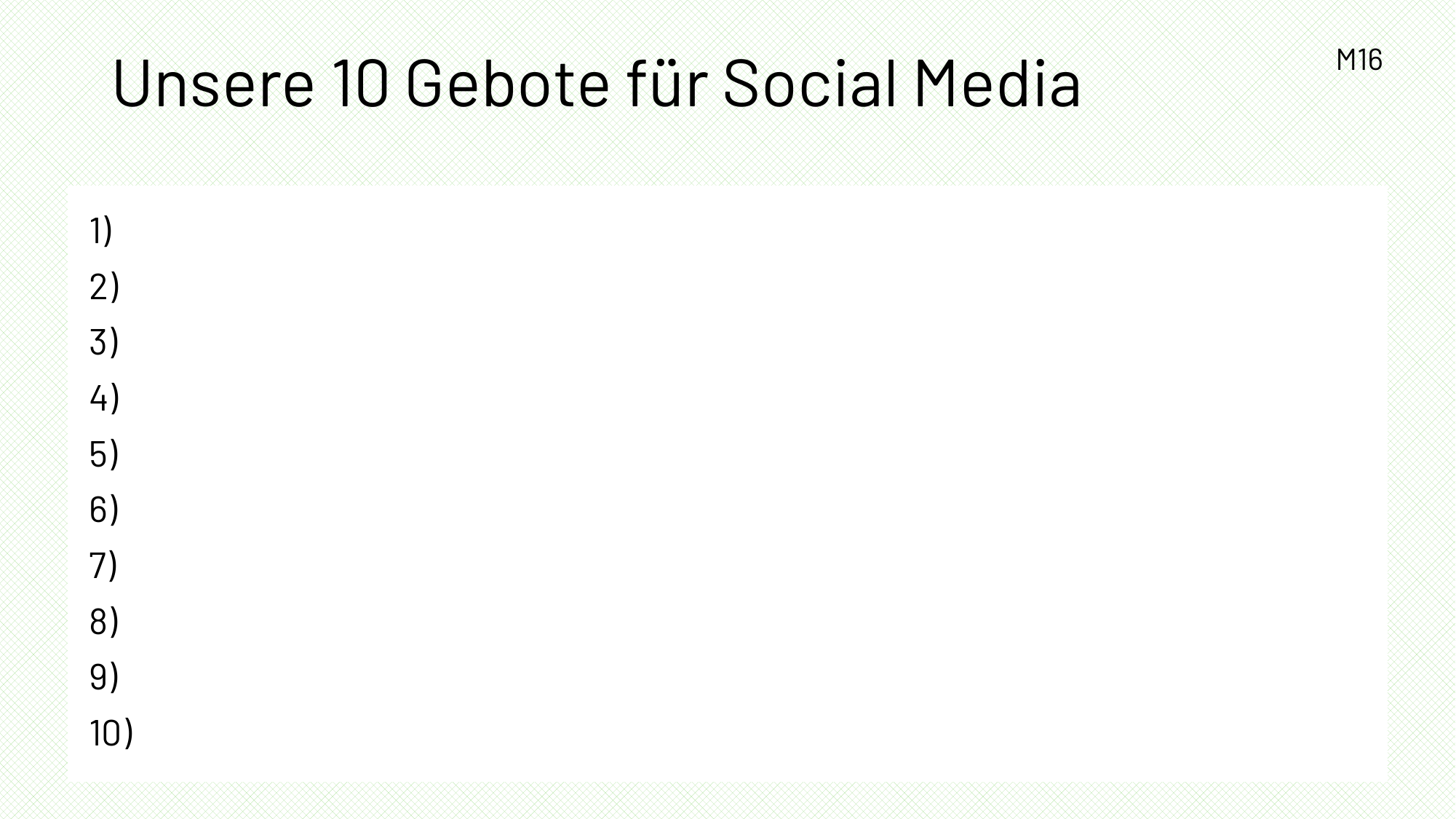

M16
Unsere 10 Gebote für Social Media
1)
2)
3)
4)
5)
6)
7)
8)
9)
10)